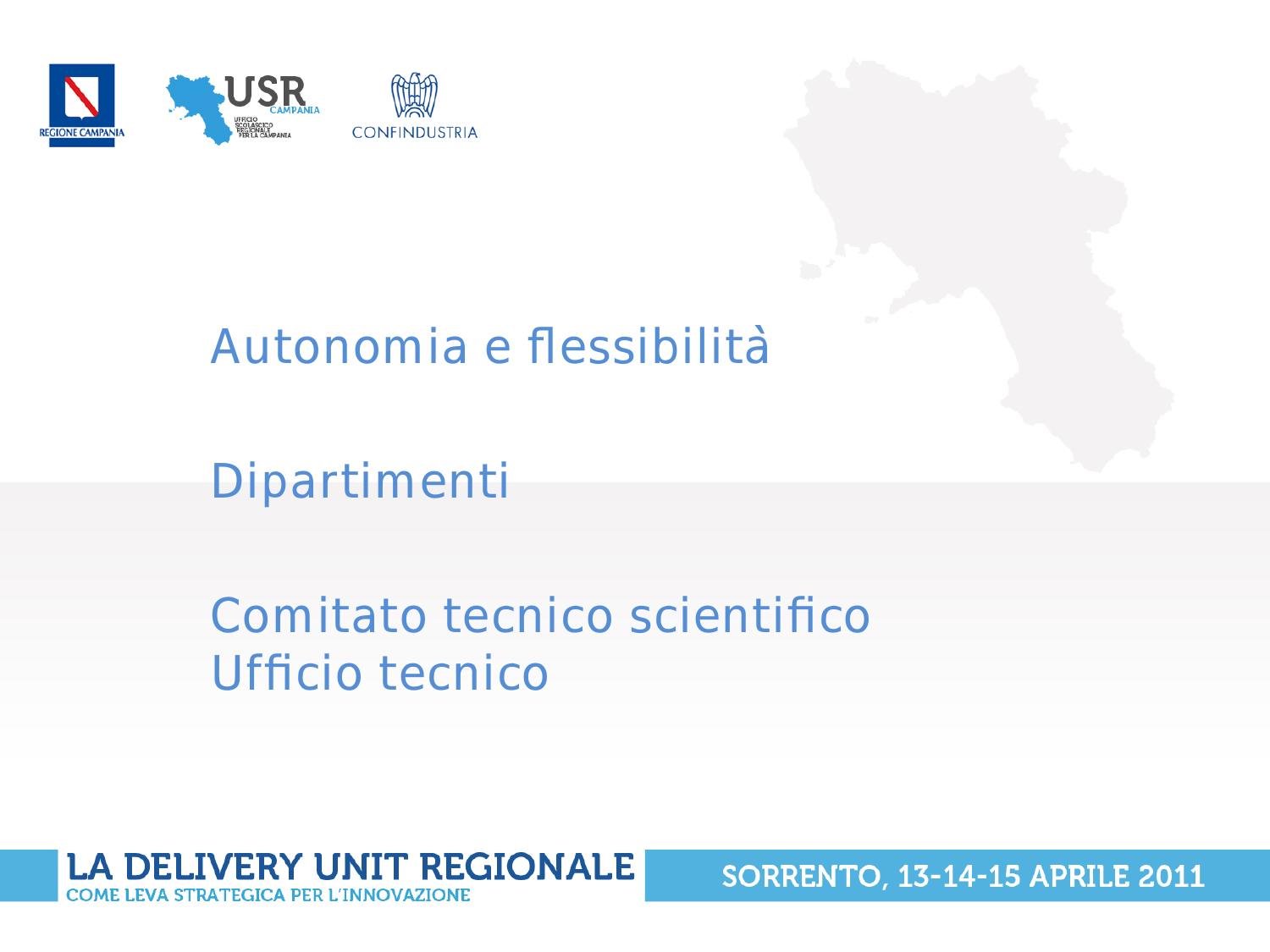

Autonomia e flessibilità

Dipartimenti

Comitato tecnico scientifico Ufficio tecnico